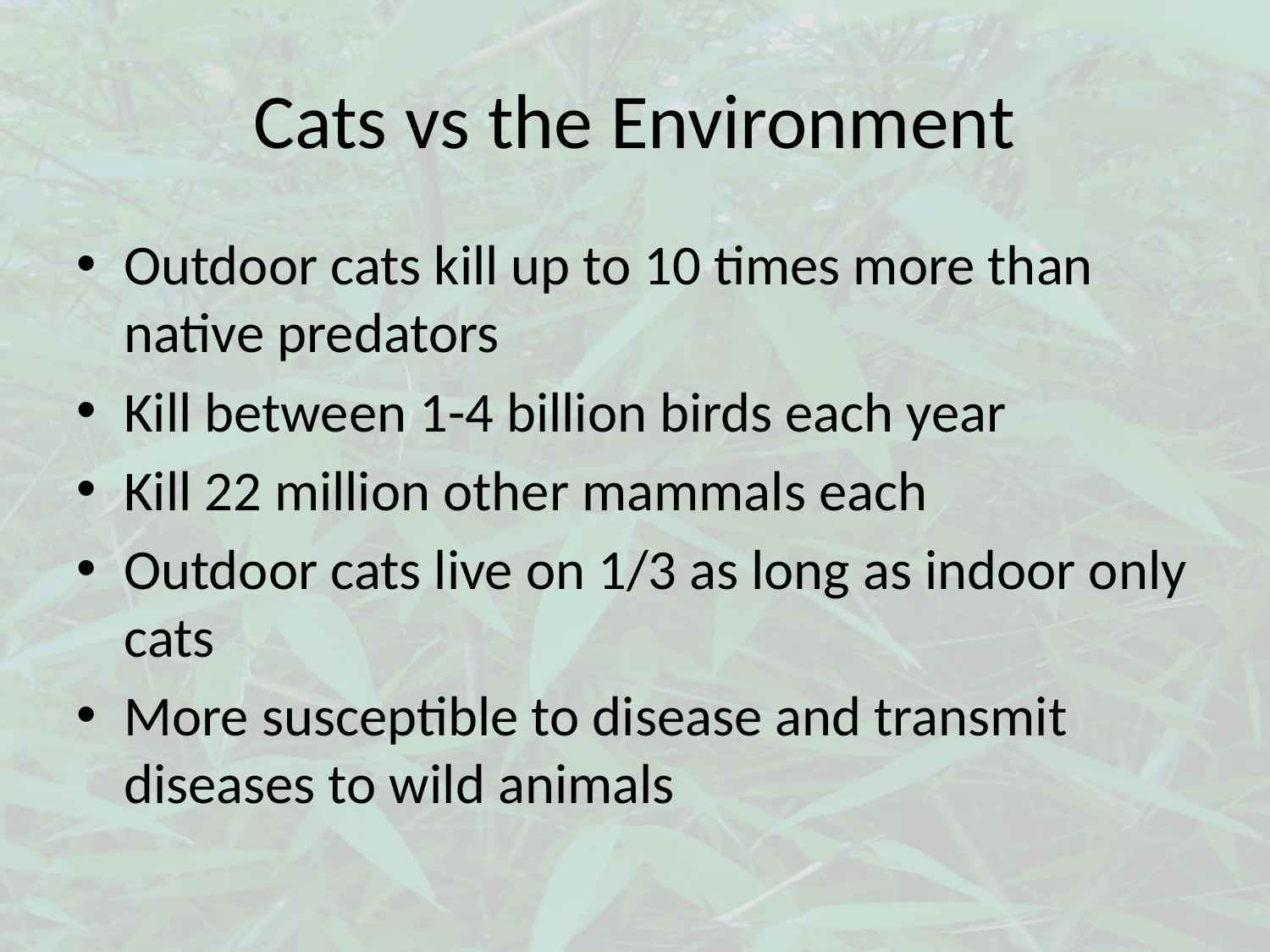

# Cats vs the Environment
Outdoor cats kill up to 10 times more than native predators
Kill between 1-4 billion birds each year
Kill 22 million other mammals each
Outdoor cats live on 1/3 as long as indoor only cats
More susceptible to disease and transmit diseases to wild animals